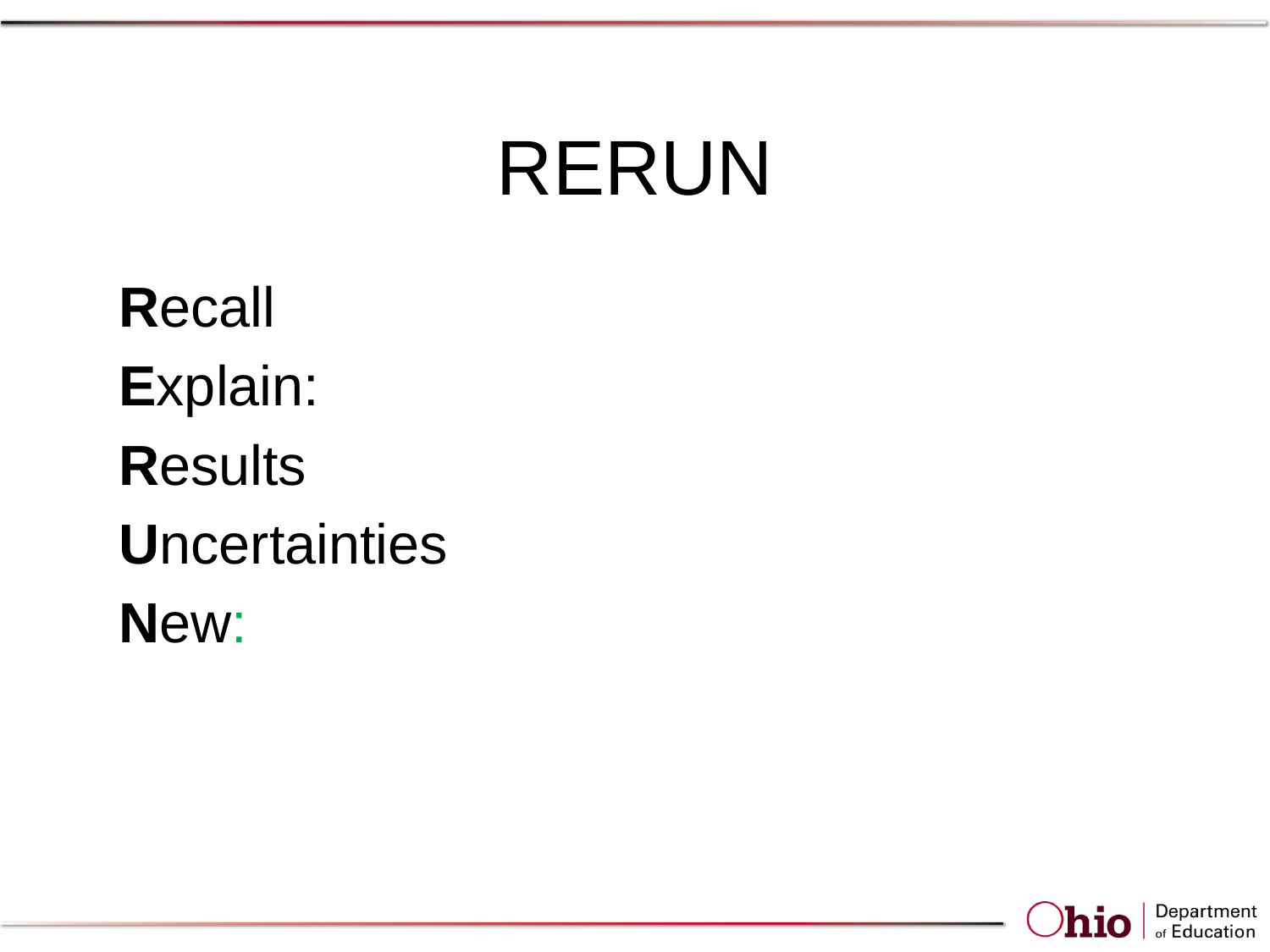

# RERUN
Recall
Explain:
Results
Uncertainties
New: